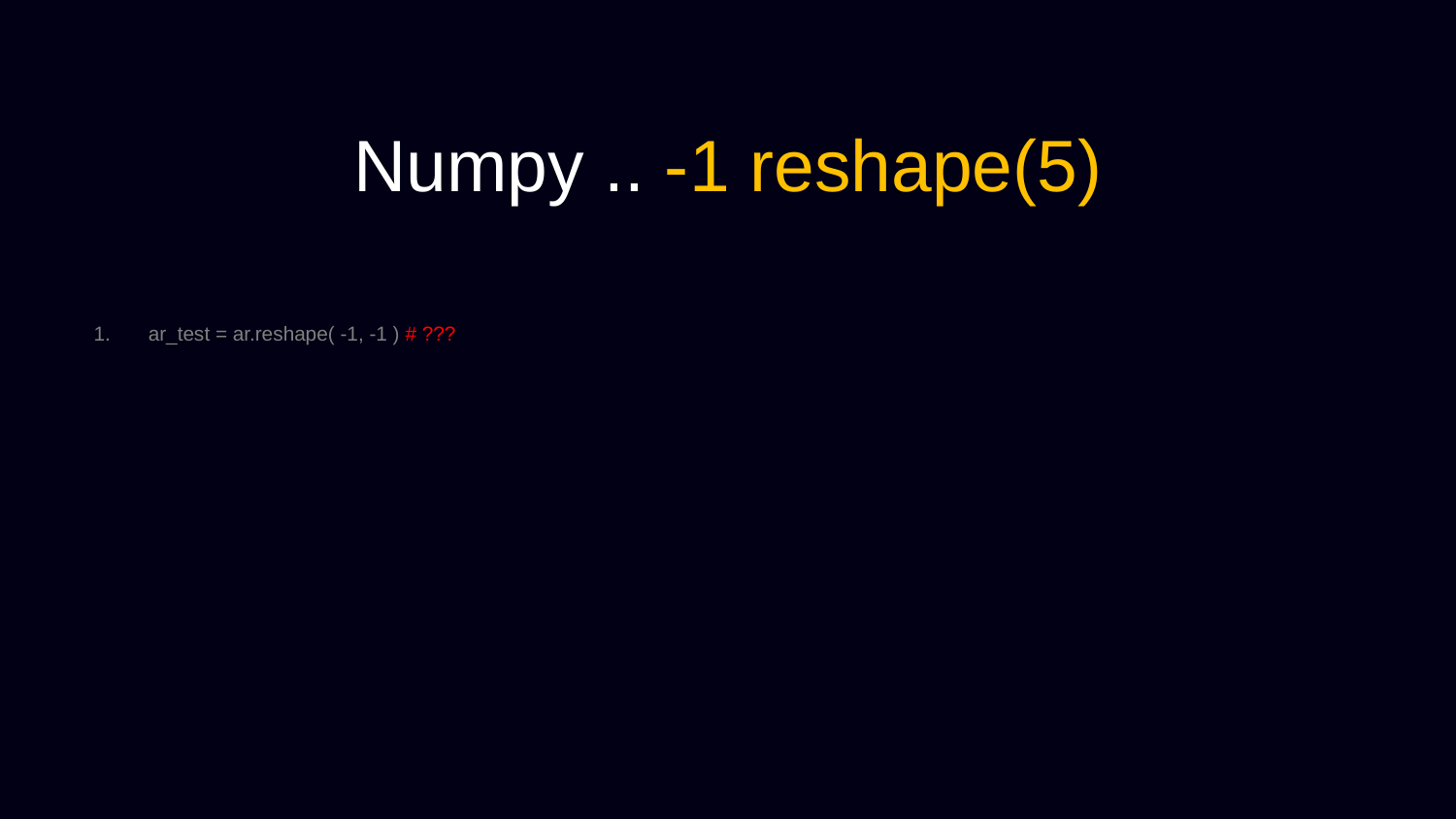

Numpy .. -1 reshape(5)
ar_test = ar.reshape( -1, -1 ) # ???